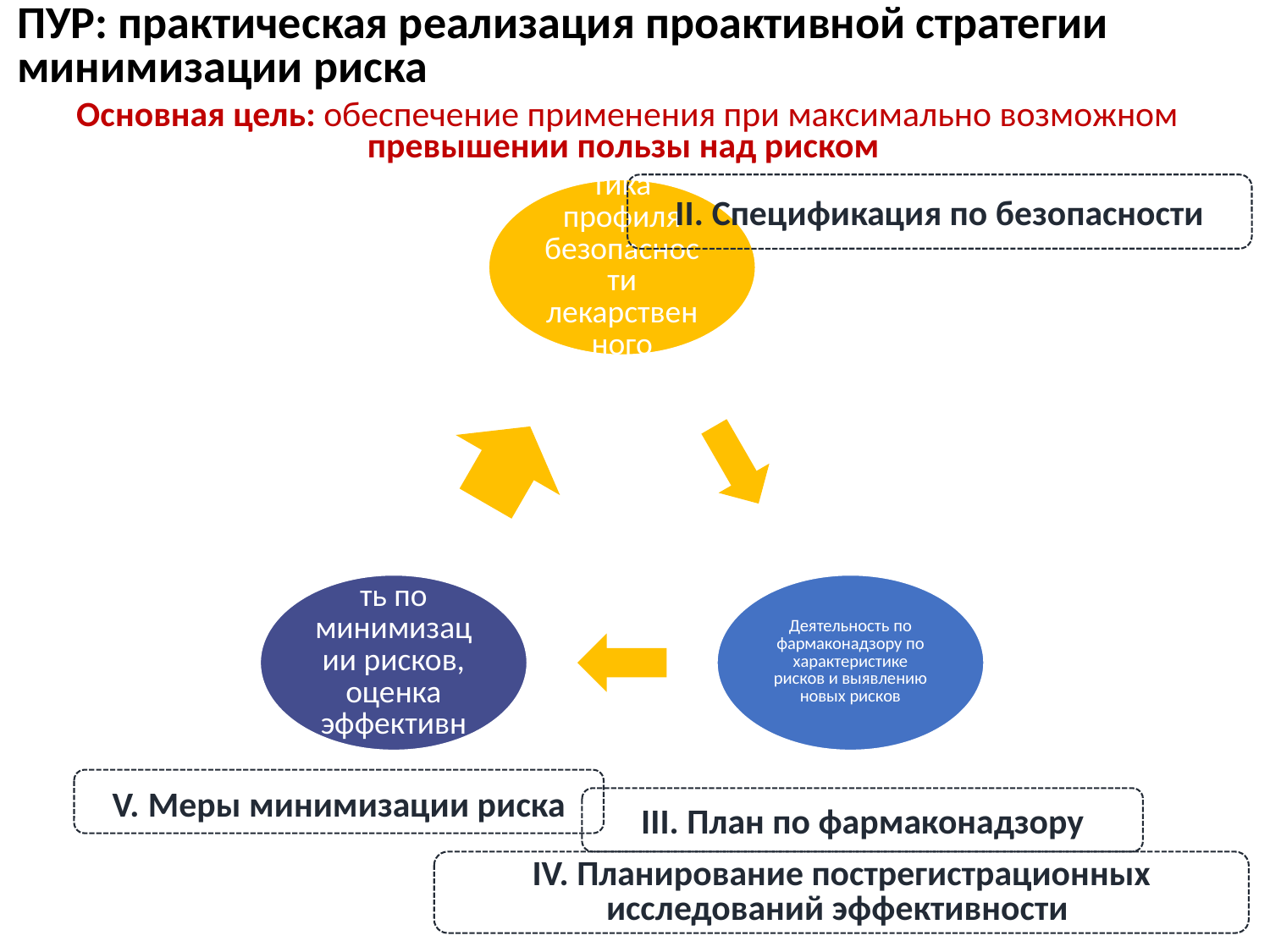

# ПУР: практическая реализация проактивной стратегии минимизации риска
Основная цель: обеспечение применения при максимально возможном превышении пользы над риском

II. Спецификация по безопасности
Деятельность по фармаконадзору по характеристике рисков и выявлению новых рисков
Деятельность по минимизации рисков, оценка эффективности мер
V. Меры минимизации риска
III. План по фармаконадзору
IV. Планирование пострегистрационных исследований эффективности